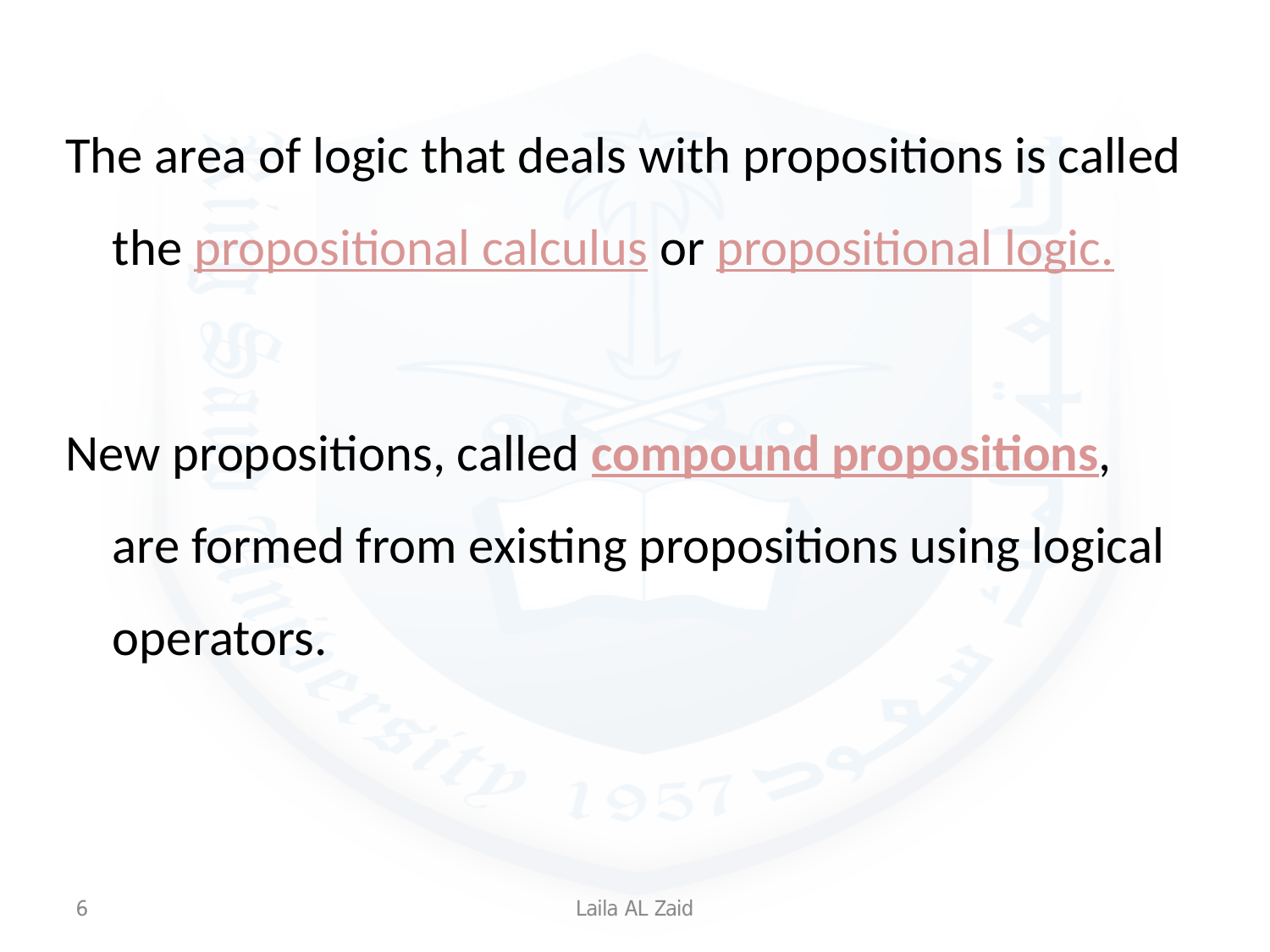

The area of logic that deals with propositions is called the propositional calculus or propositional logic.

New propositions, called compound propositions, are formed from existing propositions using logical operators.
6
Laila AL Zaid